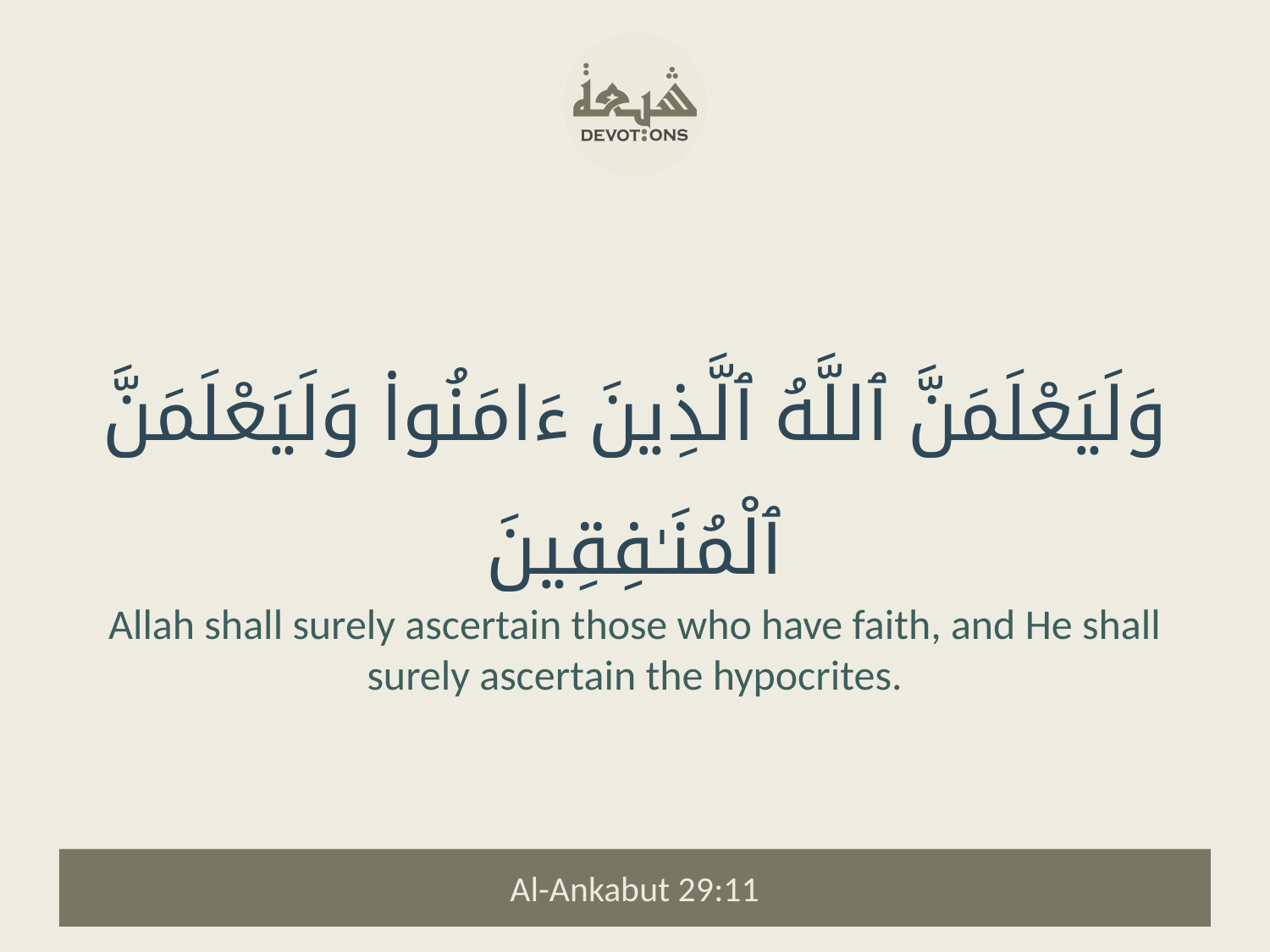

وَلَيَعْلَمَنَّ ٱللَّهُ ٱلَّذِينَ ءَامَنُوا۟ وَلَيَعْلَمَنَّ ٱلْمُنَـٰفِقِينَ
Allah shall surely ascertain those who have faith, and He shall surely ascertain the hypocrites.
Al-Ankabut 29:11